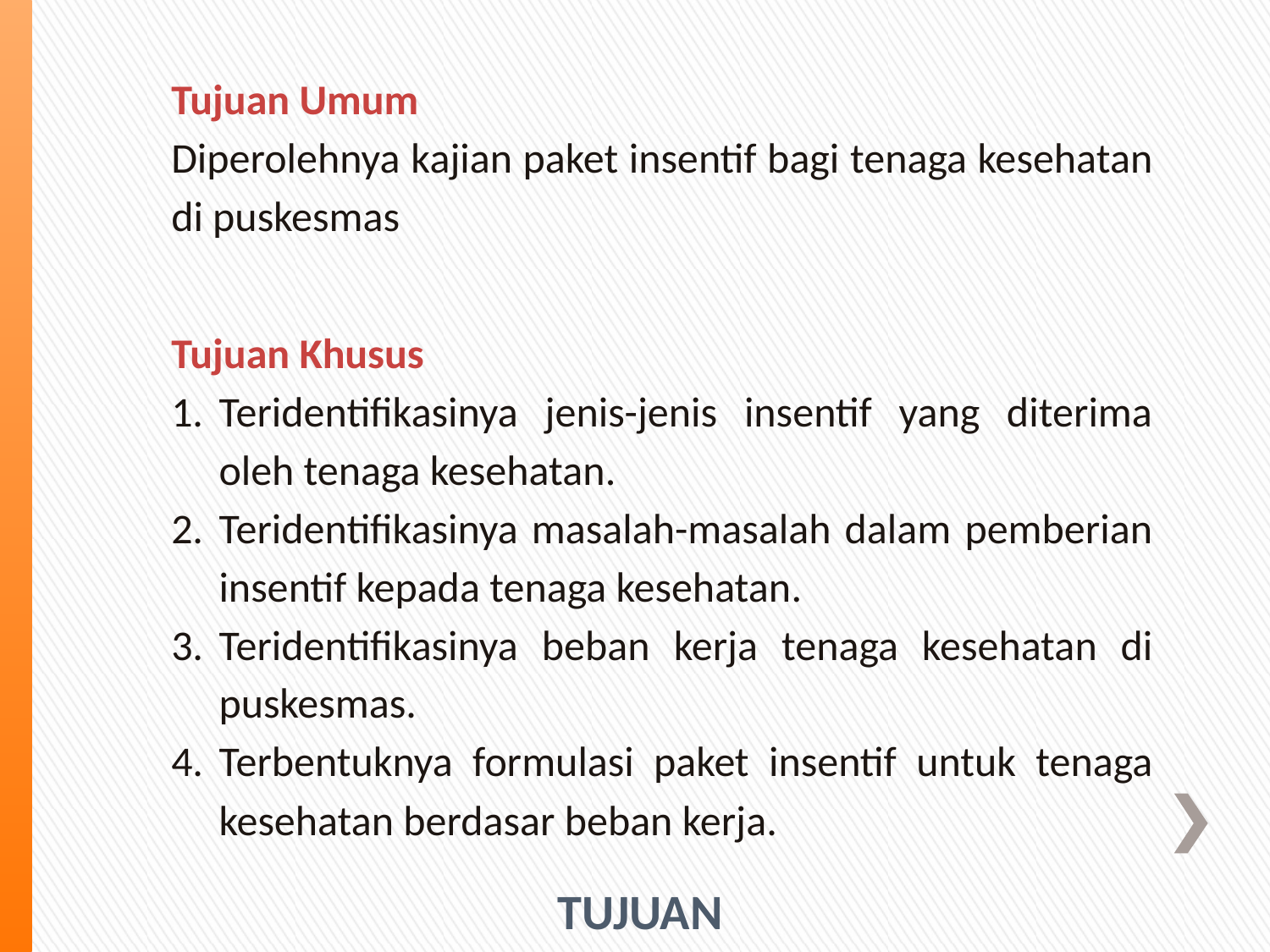

Tujuan Umum
Diperolehnya kajian paket insentif bagi tenaga kesehatan di puskesmas

Tujuan Khusus
Teridentifikasinya jenis-jenis insentif yang diterima oleh tenaga kesehatan.
Teridentifikasinya masalah-masalah dalam pemberian insentif kepada tenaga kesehatan.
Teridentifikasinya beban kerja tenaga kesehatan di puskesmas.
Terbentuknya formulasi paket insentif untuk tenaga kesehatan berdasar beban kerja.
TUJUAN